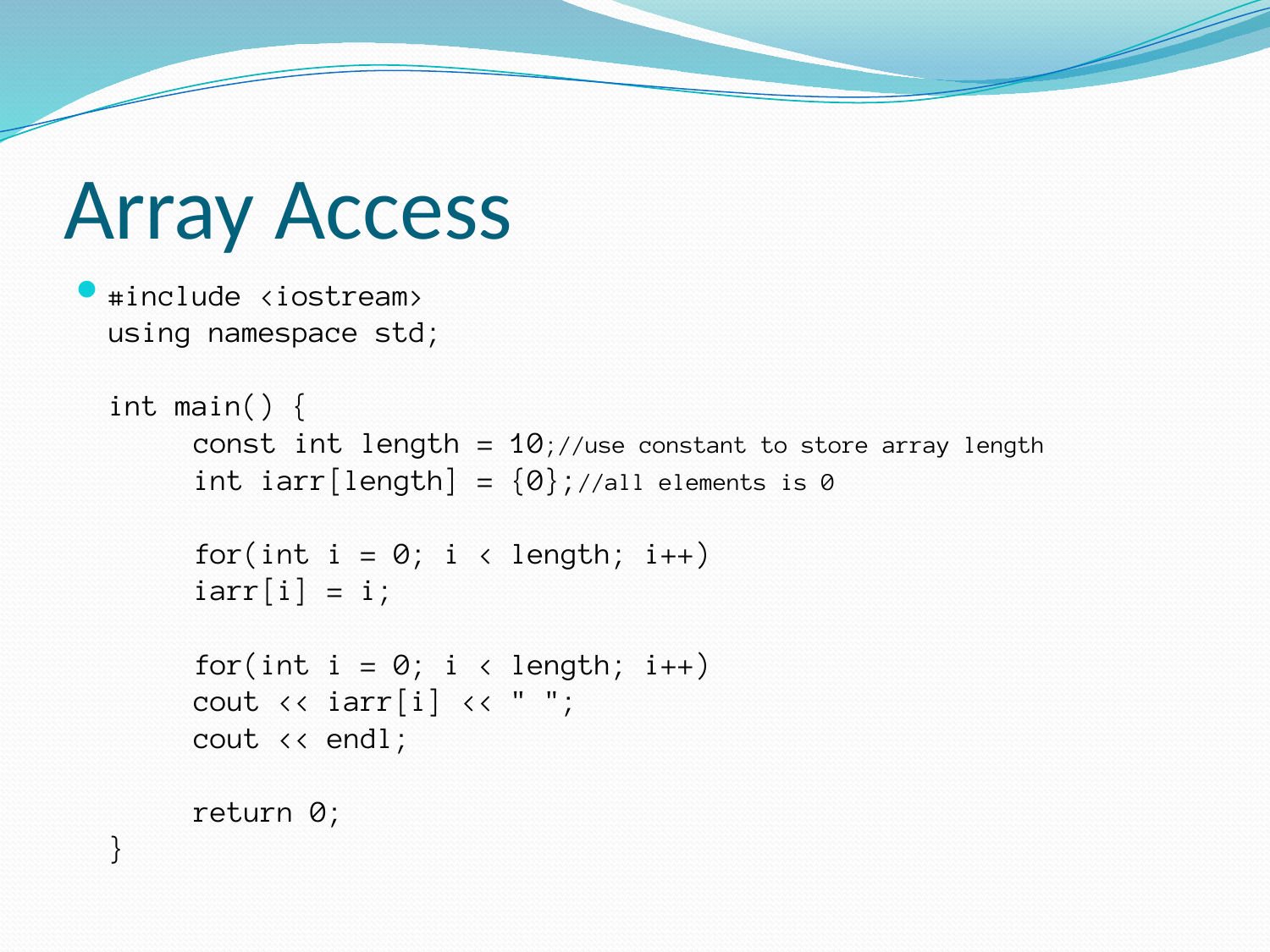

# Array Access
#include <iostream>
using namespace std;
int main() {
	const int length = 10;//use constant to store array length
	int iarr[length] = {0};//all elements is 0
	for(int i = 0; i < length; i++)
		iarr[i] = i;
	for(int i = 0; i < length; i++)
		cout << iarr[i] << " ";
	cout << endl;
	return 0;
}